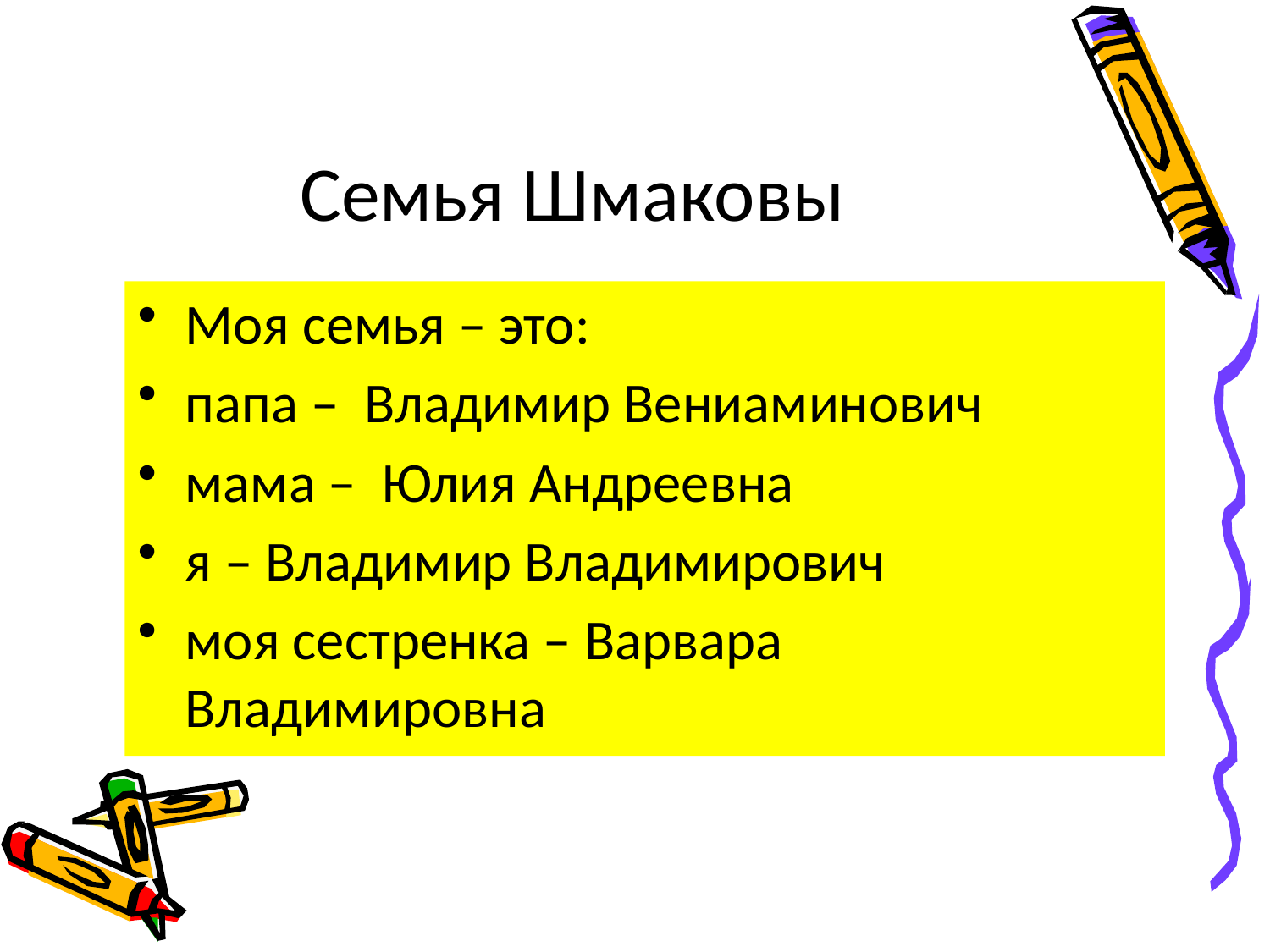

# Семья Шмаковы
Моя семья – это:
папа –  Владимир Вениаминович
мама –  Юлия Андреевна
я – Владимир Владимирович
моя сестренка – Варвара Владимировна